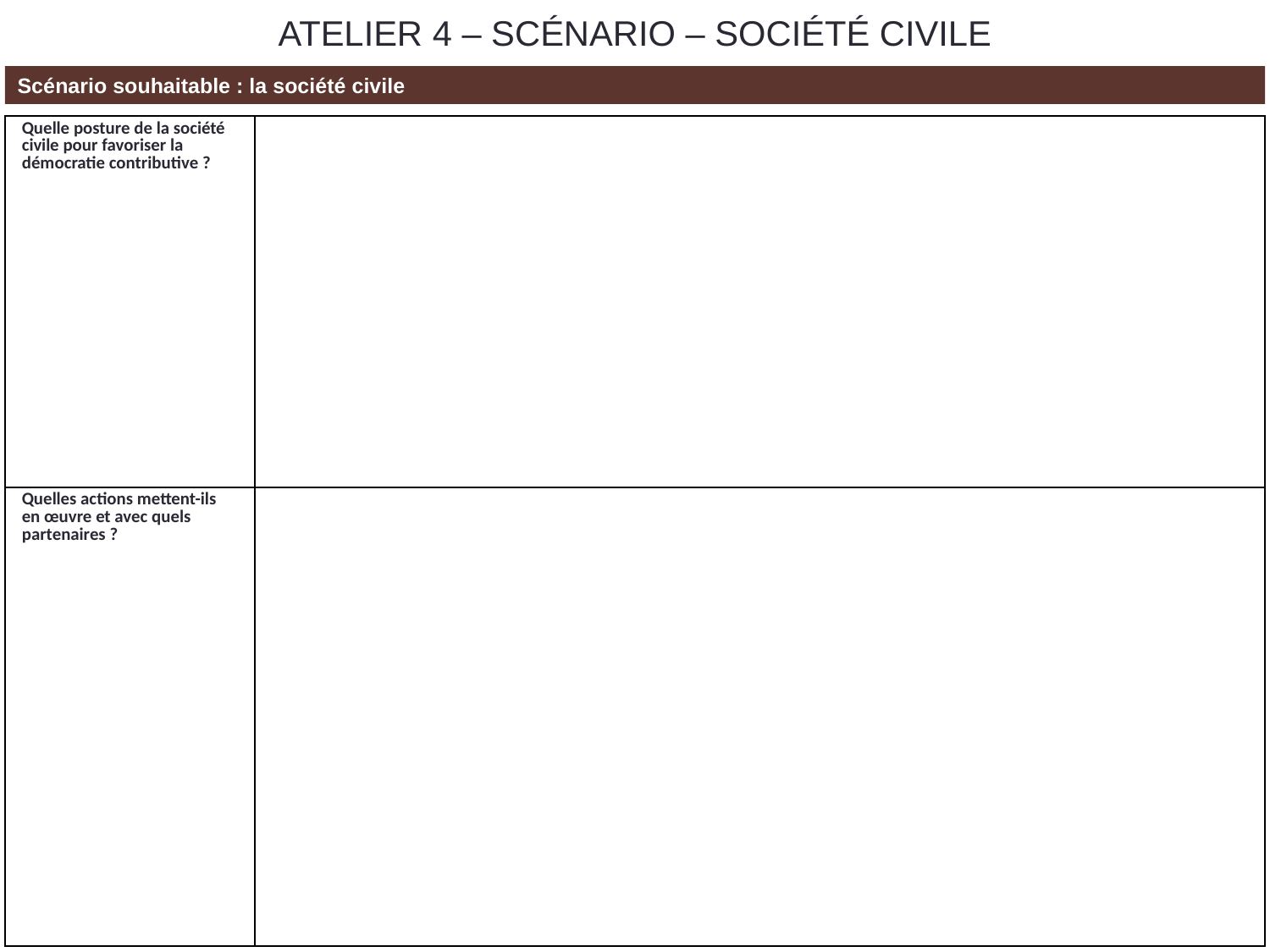

# ATELIER 4 – SCÉNARIO – SOCIÉTÉ CIVILE
Scénario souhaitable : la société civile
| Quelle posture de la société civile pour favoriser la démocratie contributive ? |  |
| --- | --- |
| Quelles actions mettent-ils en œuvre et avec quels partenaires ? |  |